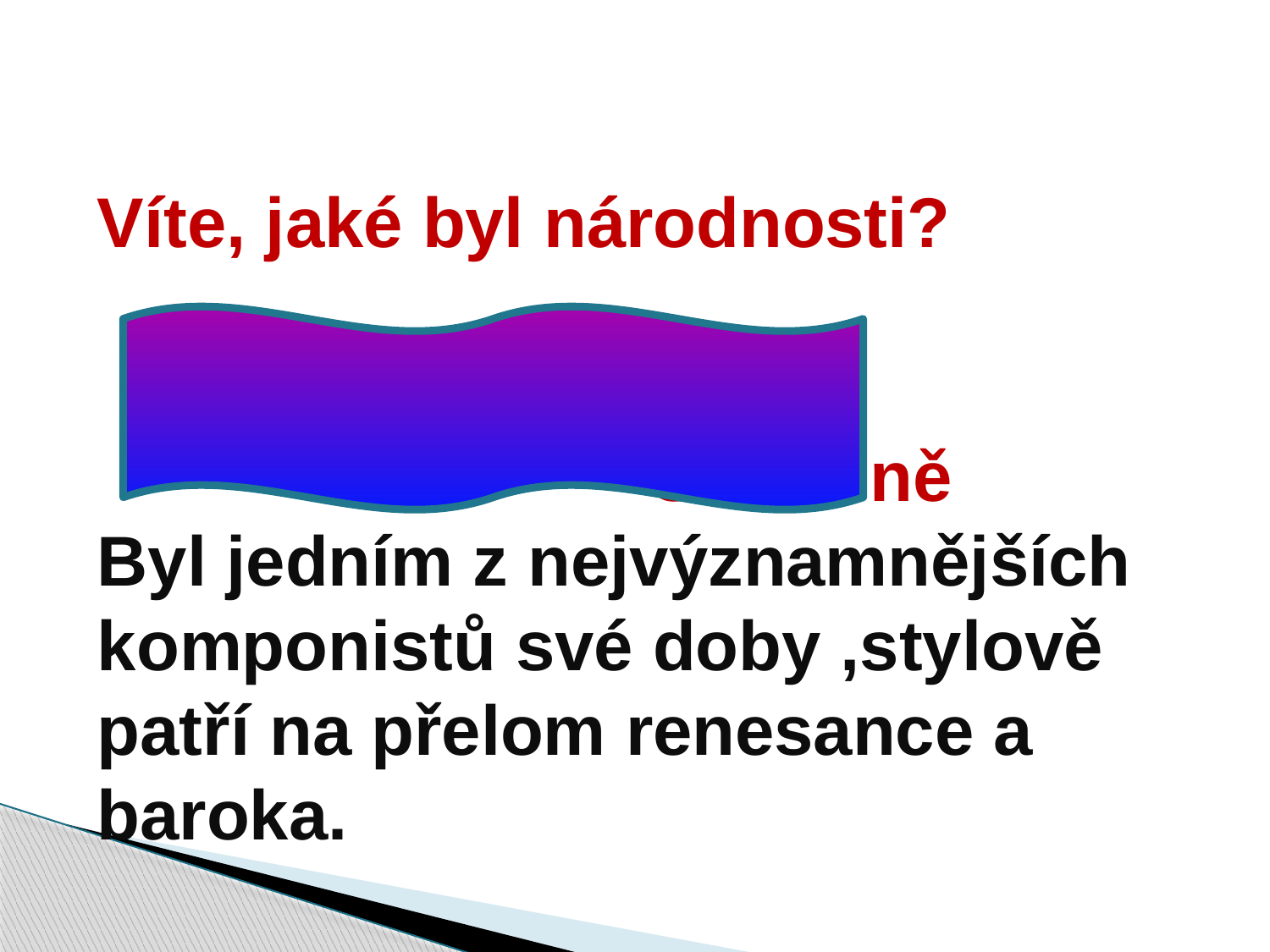

Víte, jaké byl národnosti?

 italské,narodil se v                                                   Cremoně
Byl jedním z nejvýznamnějších komponistů své doby ,stylově patří na přelom renesance a baroka.